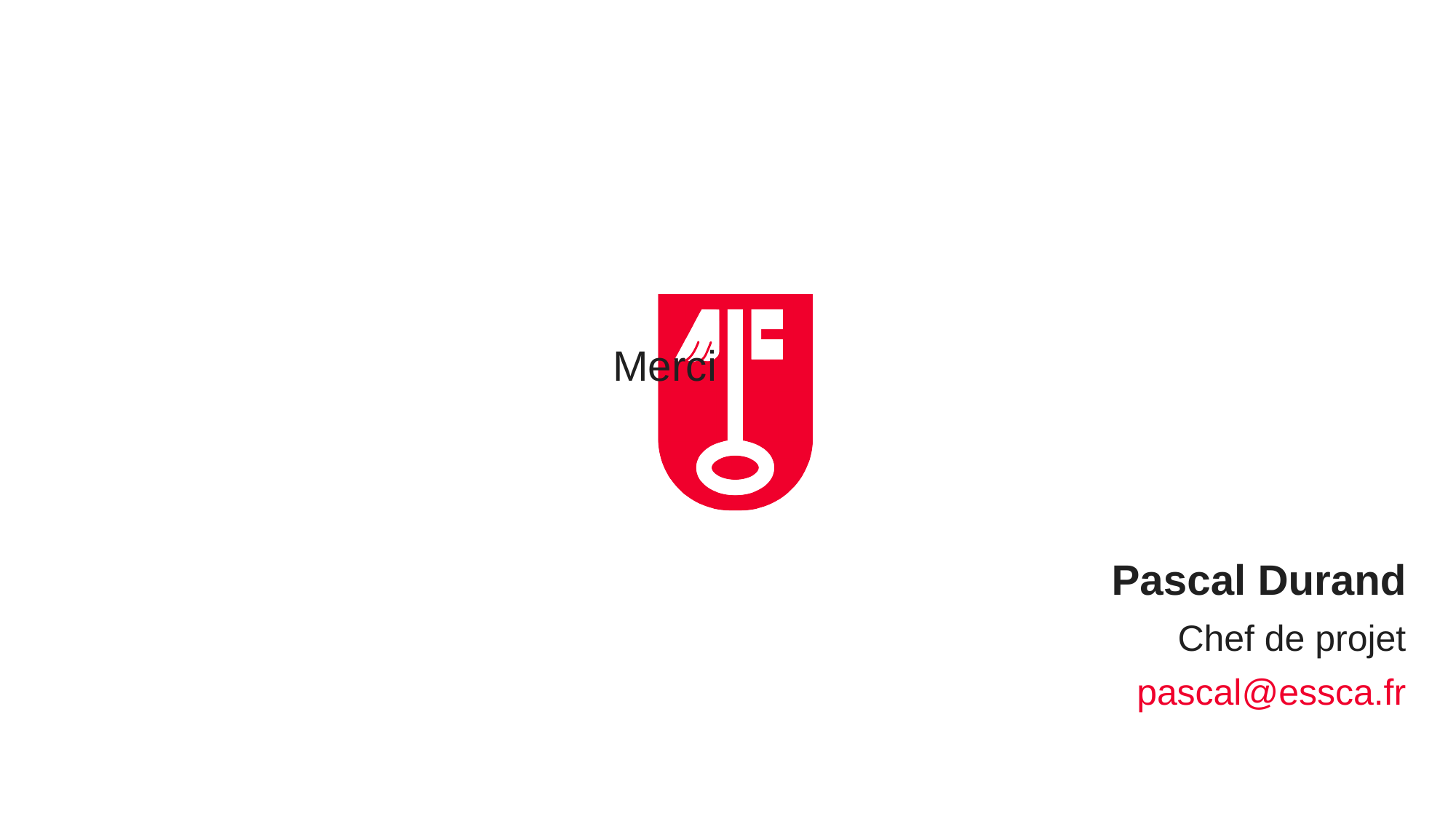

Merci
Pascal Durand
Chef de projet
pascal@essca.fr